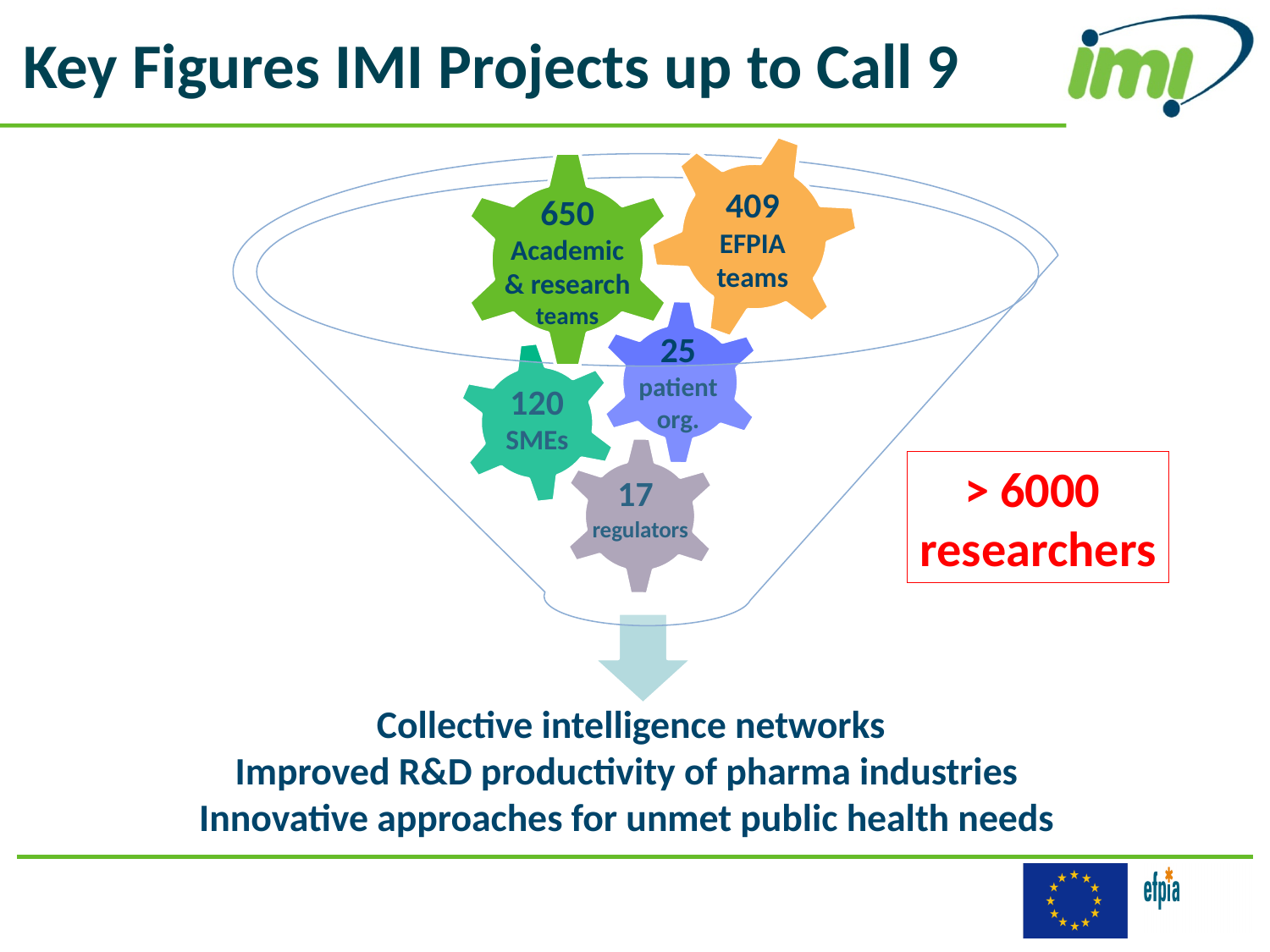

Key Figures IMI Projects up to Call 9

409
EFPIA teams

650 Academic & research teams

25 patient org.

120 SMEs

17  regulators
> 6000
researchers

 Collective intelligence networks
Improved R&D productivity of pharma industries
Innovative approaches for unmet public health needs